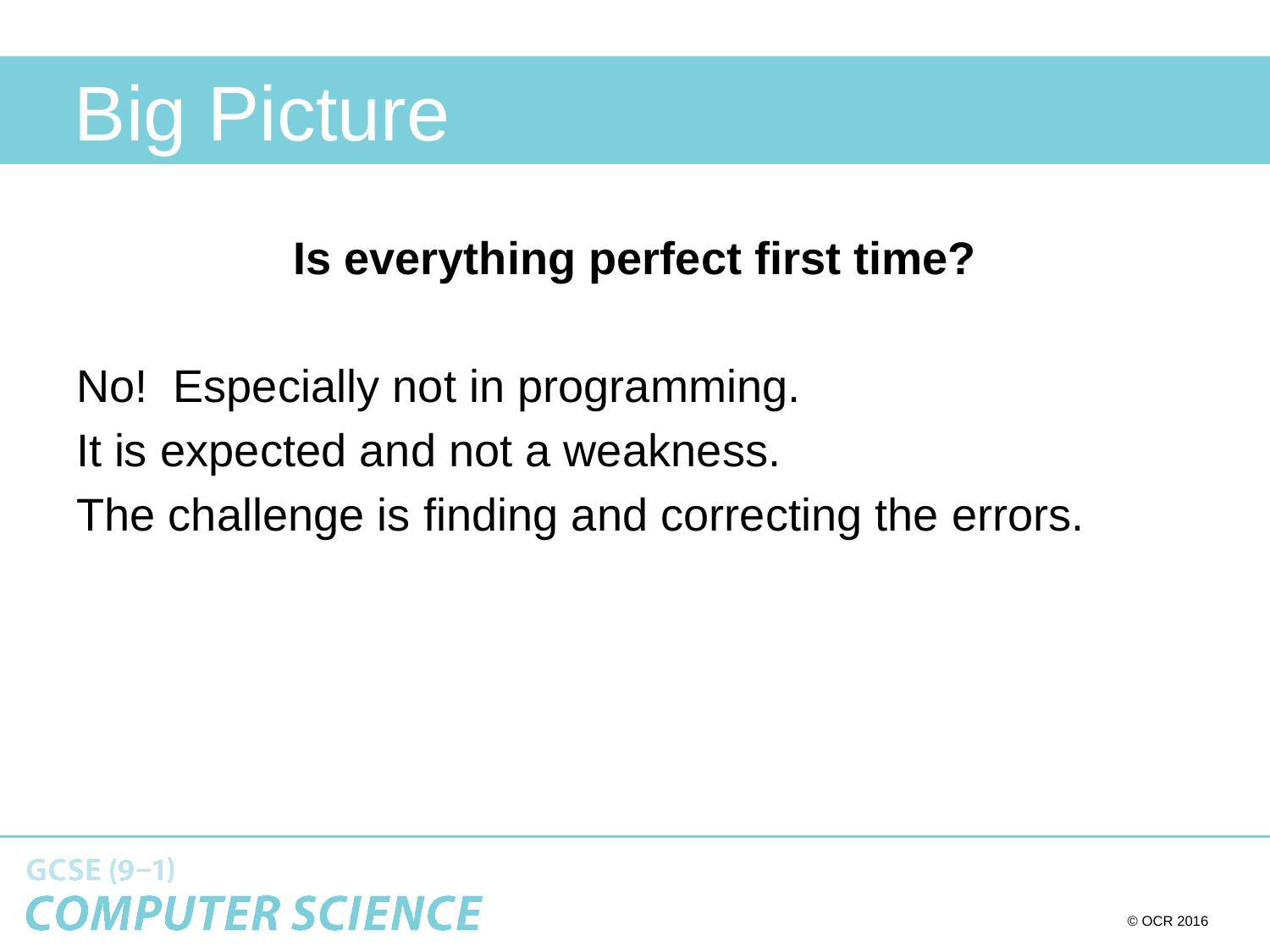

# Big Picture
Is everything perfect first time?

No!  Especially not in programming.
It is expected and not a weakness.
The challenge is finding and correcting the errors.